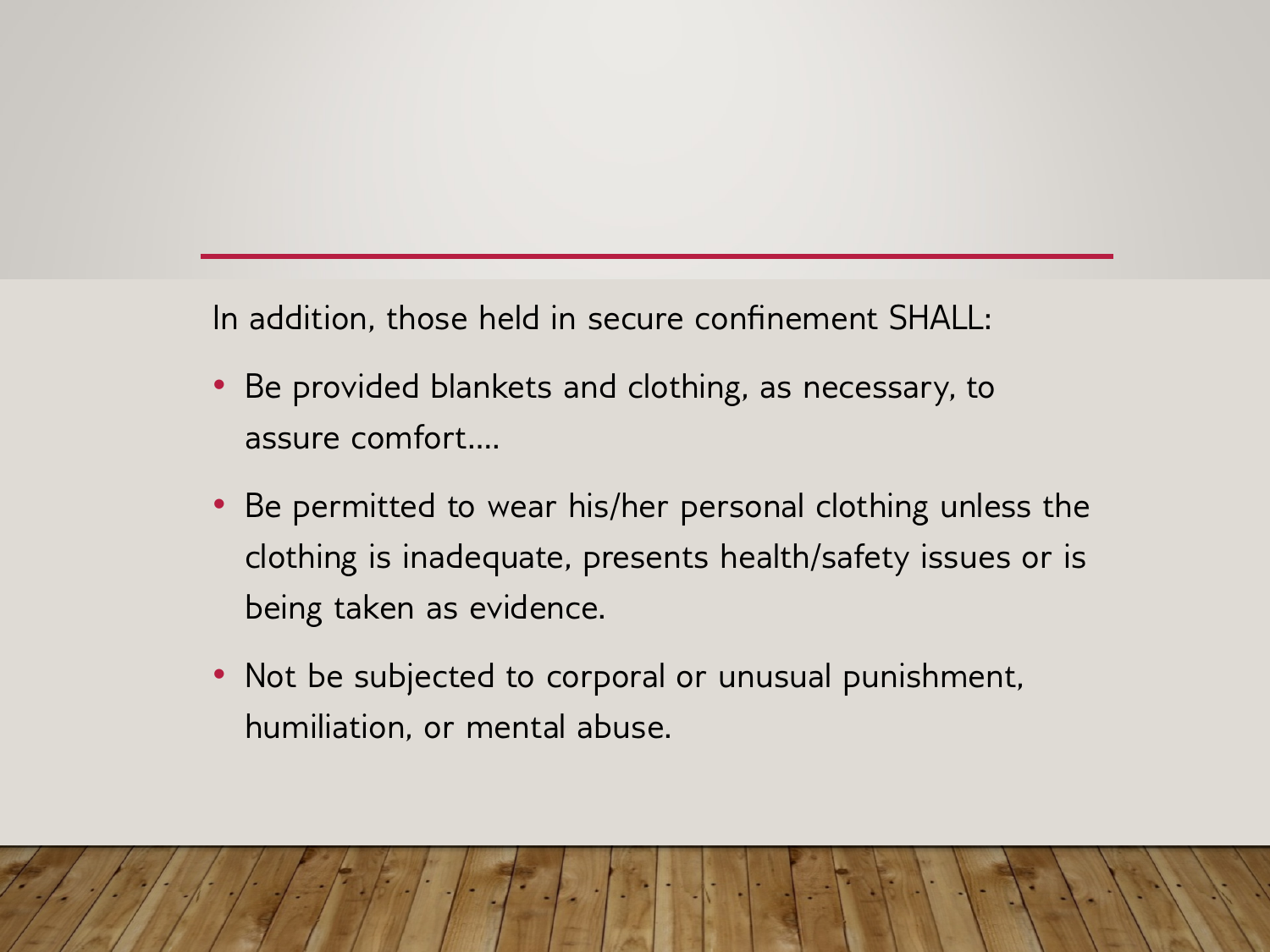

#
In addition, those held in secure confinement SHALL:
Be provided blankets and clothing, as necessary, to assure comfort….
Be permitted to wear his/her personal clothing unless the clothing is inadequate, presents health/safety issues or is being taken as evidence.
Not be subjected to corporal or unusual punishment, humiliation, or mental abuse.